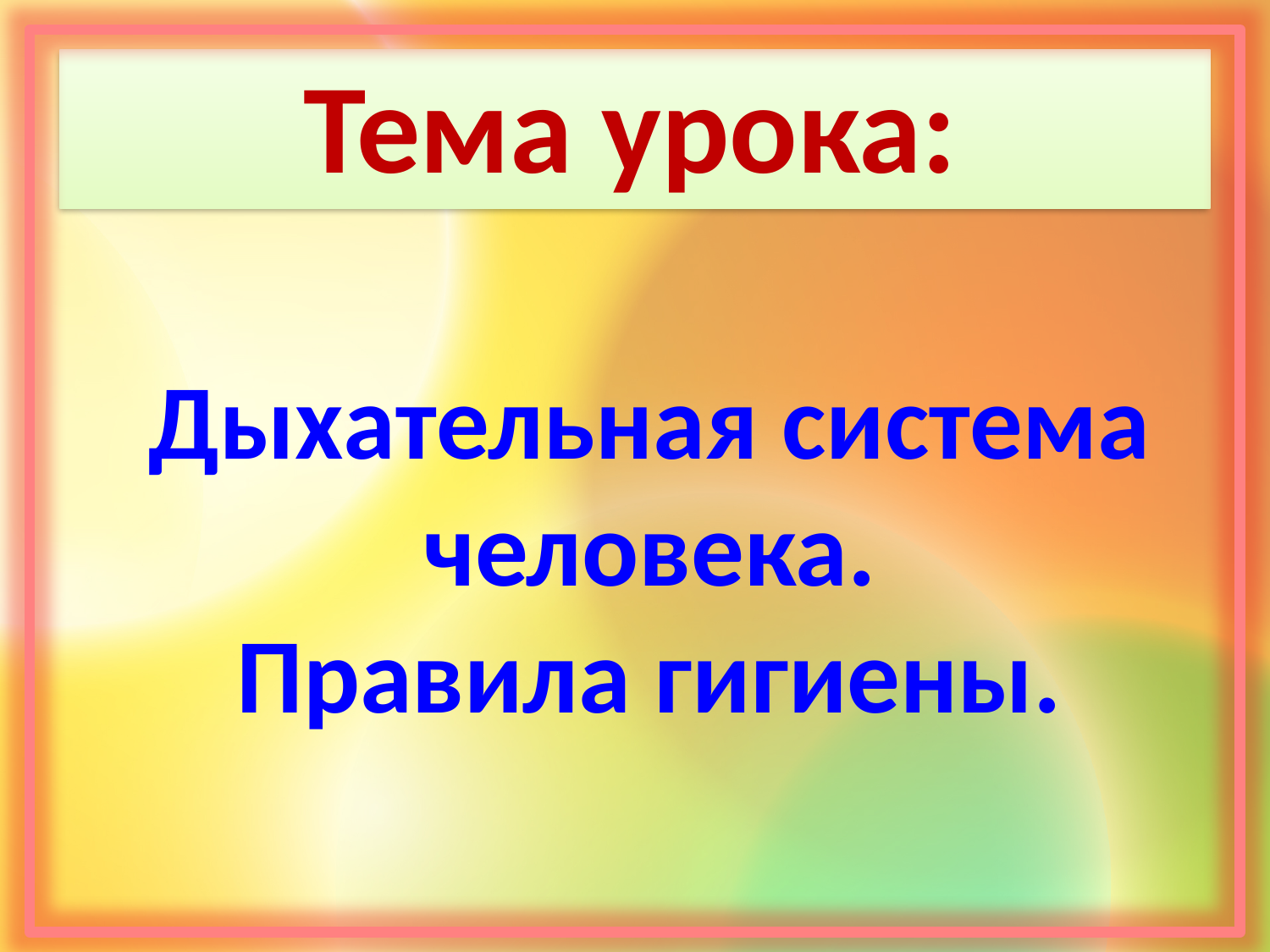

Тема урока:

Дыхательная система человека.
Правила гигиены.